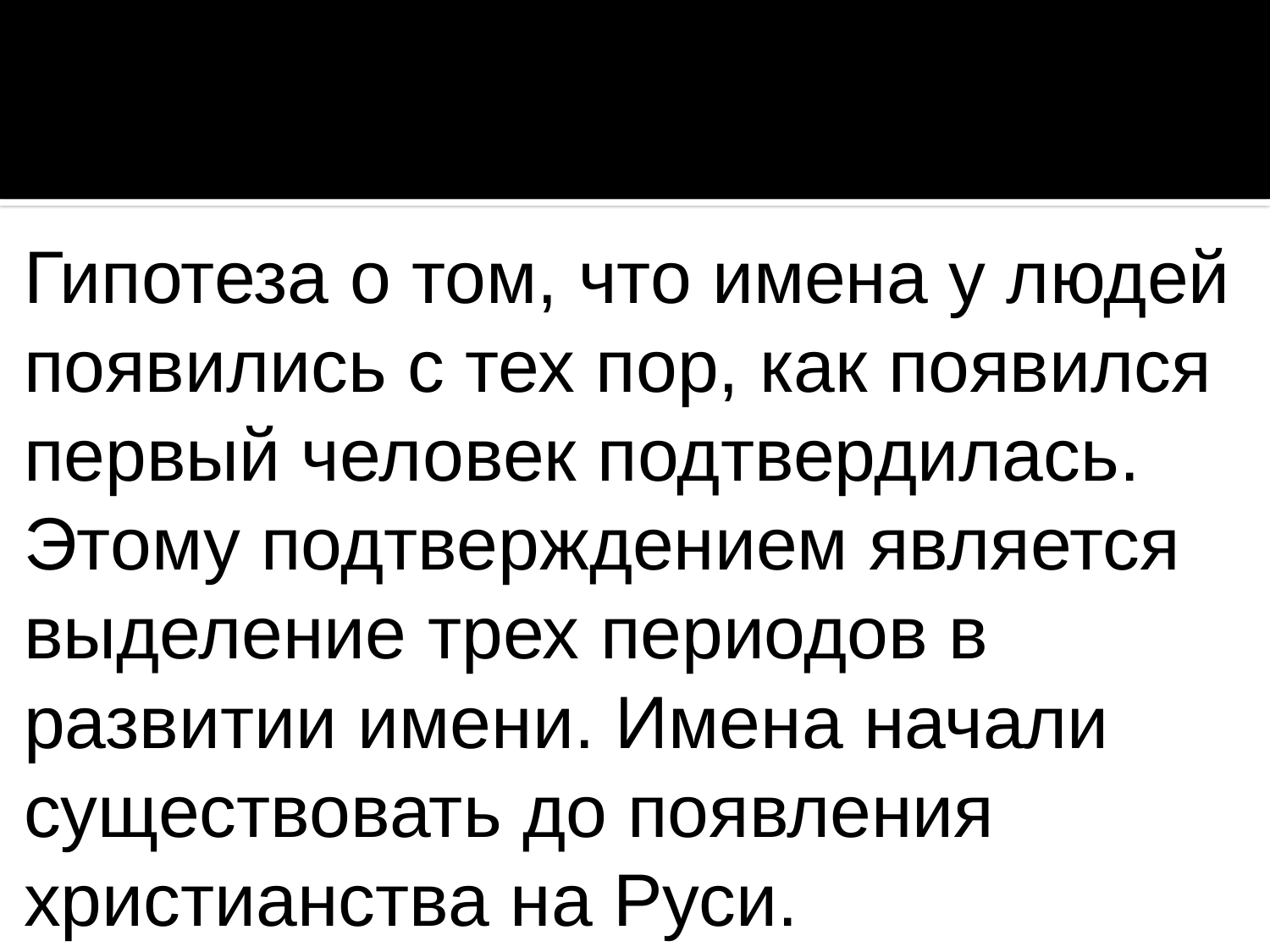

#
Гипотеза о том, что имена у людей появились с тех пор, как появился первый человек подтвердилась. Этому подтверждением является выделение трех периодов в развитии имени. Имена начали существовать до появления христианства на Руси.